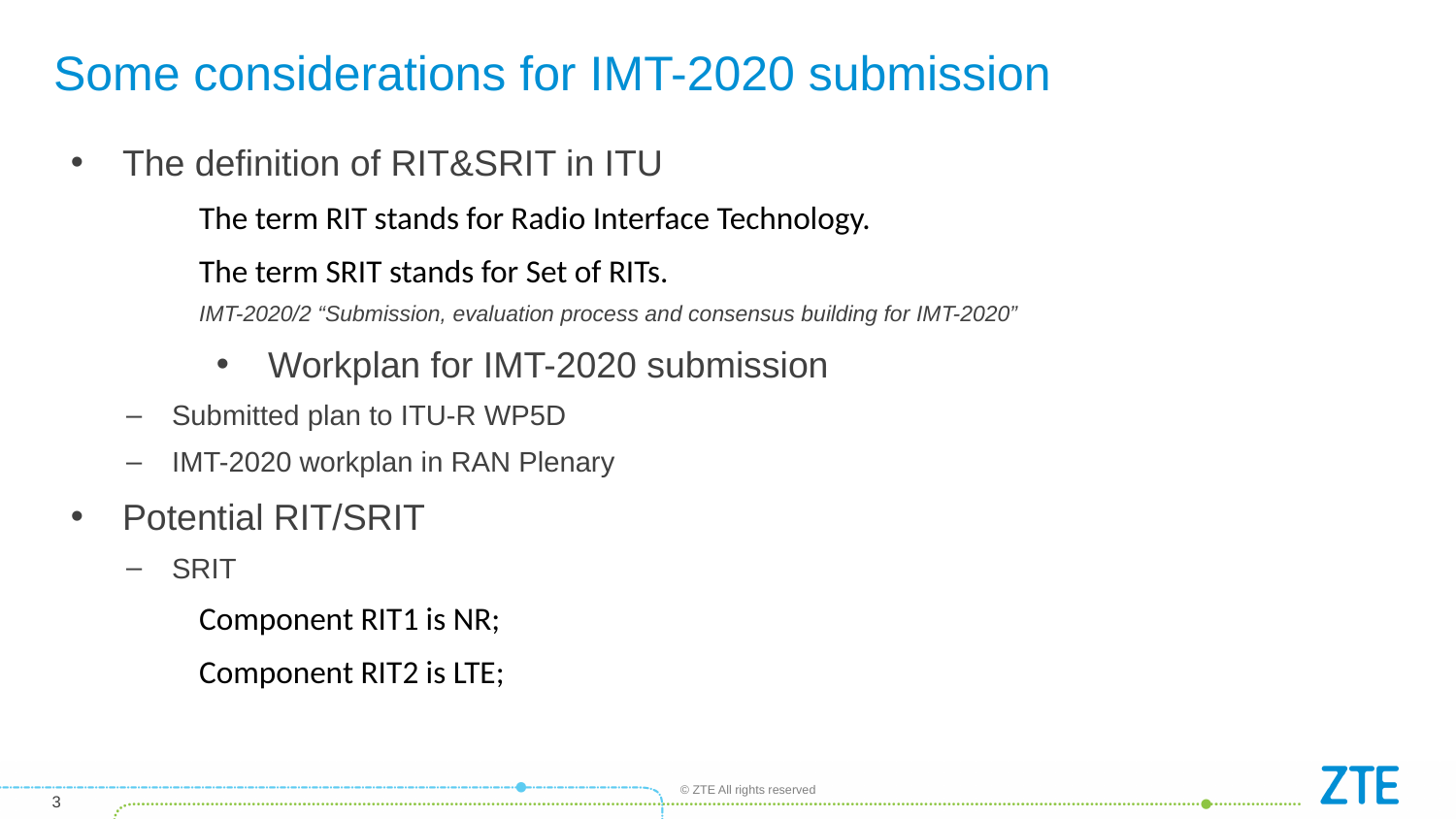

# Some considerations for IMT-2020 submission
The definition of RIT&SRIT in ITU
The term RIT stands for Radio Interface Technology.
The term SRIT stands for Set of RITs.
IMT-2020/2 “Submission, evaluation process and consensus building for IMT-2020”
Workplan for IMT-2020 submission
Submitted plan to ITU-R WP5D
IMT-2020 workplan in RAN Plenary
Potential RIT/SRIT
SRIT
Component RIT1 is NR;
Component RIT2 is LTE;